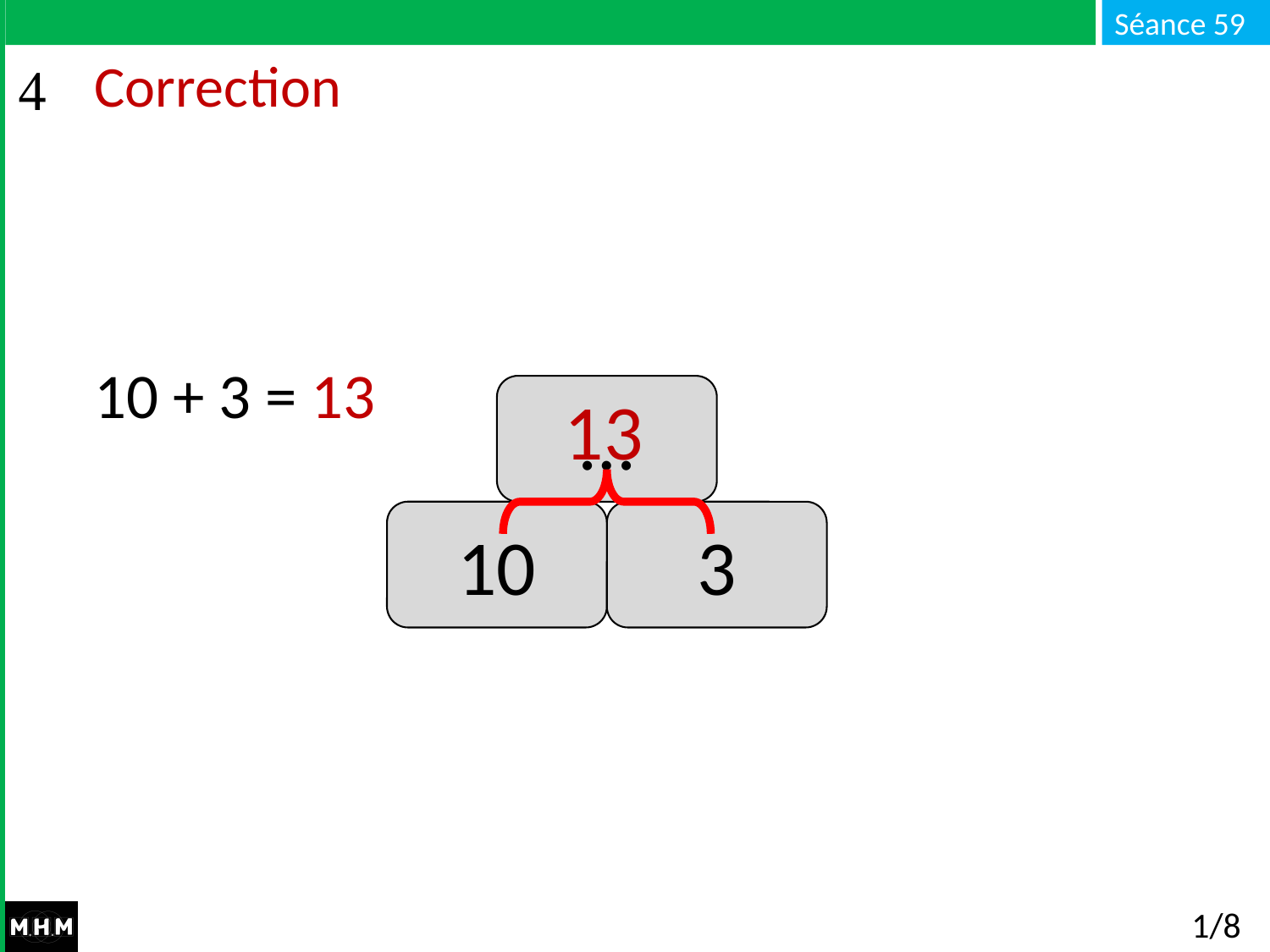

# Correction
10 + 3 = 13
13
…

3
10
1/8